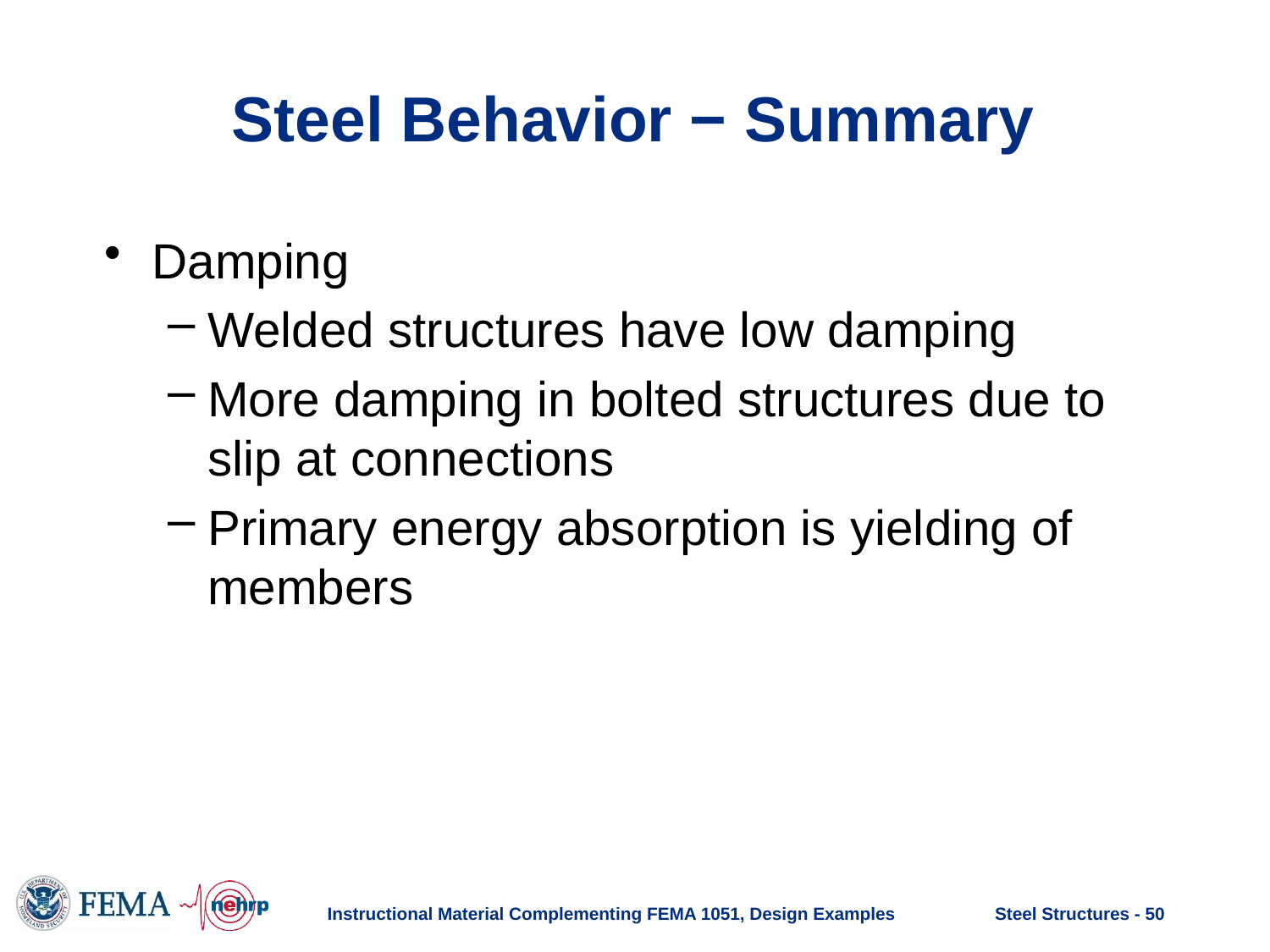

# Steel Behavior − Summary
Damping
Welded structures have low damping
More damping in bolted structures due to slip at connections
Primary energy absorption is yielding of members
Instructional Material Complementing FEMA 1051, Design Examples
Steel Structures - 50